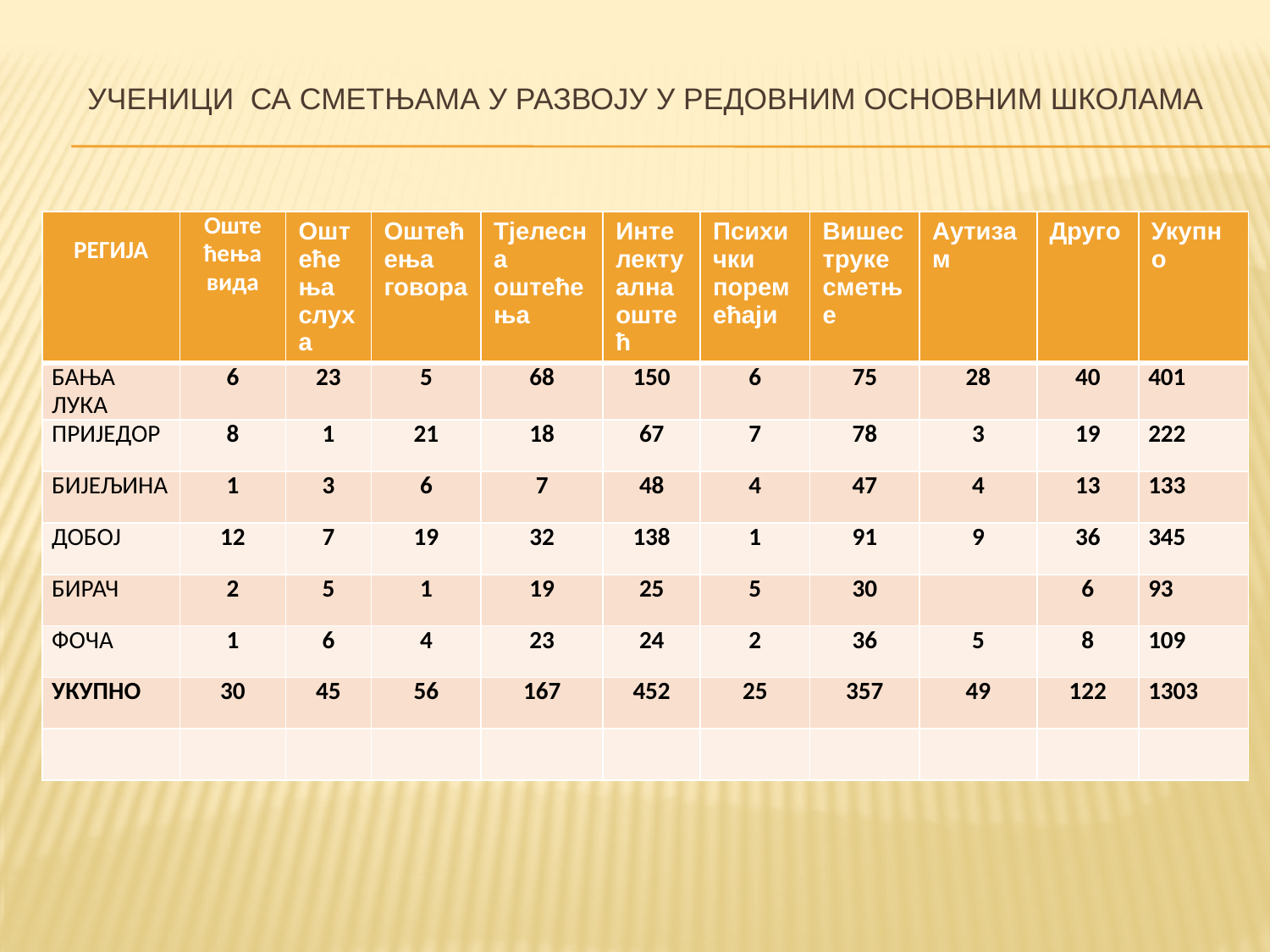

# УЧЕНИЦИ  СА СМЕТЊАМА У РАЗВОЈУ У РЕДОВНИМ ОСНОВНИМ ШКОЛАМА
| РЕГИЈА | Оштећења вида | Оштећења слуха | Оштећења говора | Тјелесна оштећења | Интелектуална оштећ | Психички поремећаји | Вишеструке сметње | Аутизам | Друго | Укупно |
| --- | --- | --- | --- | --- | --- | --- | --- | --- | --- | --- |
| БАЊА ЛУКА | 6 | 23 | 5 | 68 | 150 | 6 | 75 | 28 | 40 | 401 |
| ПРИЈЕДОР | 8 | 1 | 21 | 18 | 67 | 7 | 78 | 3 | 19 | 222 |
| БИЈЕЉИНА | 1 | 3 | 6 | 7 | 48 | 4 | 47 | 4 | 13 | 133 |
| ДОБОЈ | 12 | 7 | 19 | 32 | 138 | 1 | 91 | 9 | 36 | 345 |
| БИРАЧ | 2 | 5 | 1 | 19 | 25 | 5 | 30 |  | 6 | 93 |
| ФОЧА | 1 | 6 | 4 | 23 | 24 | 2 | 36 | 5 | 8 | 109 |
| УКУПНО | 30 | 45 | 56 | 167 | 452 | 25 | 357 | 49 | 122 | 1303 |
|  |  |  |  |  |  |  |  |  |  |  |